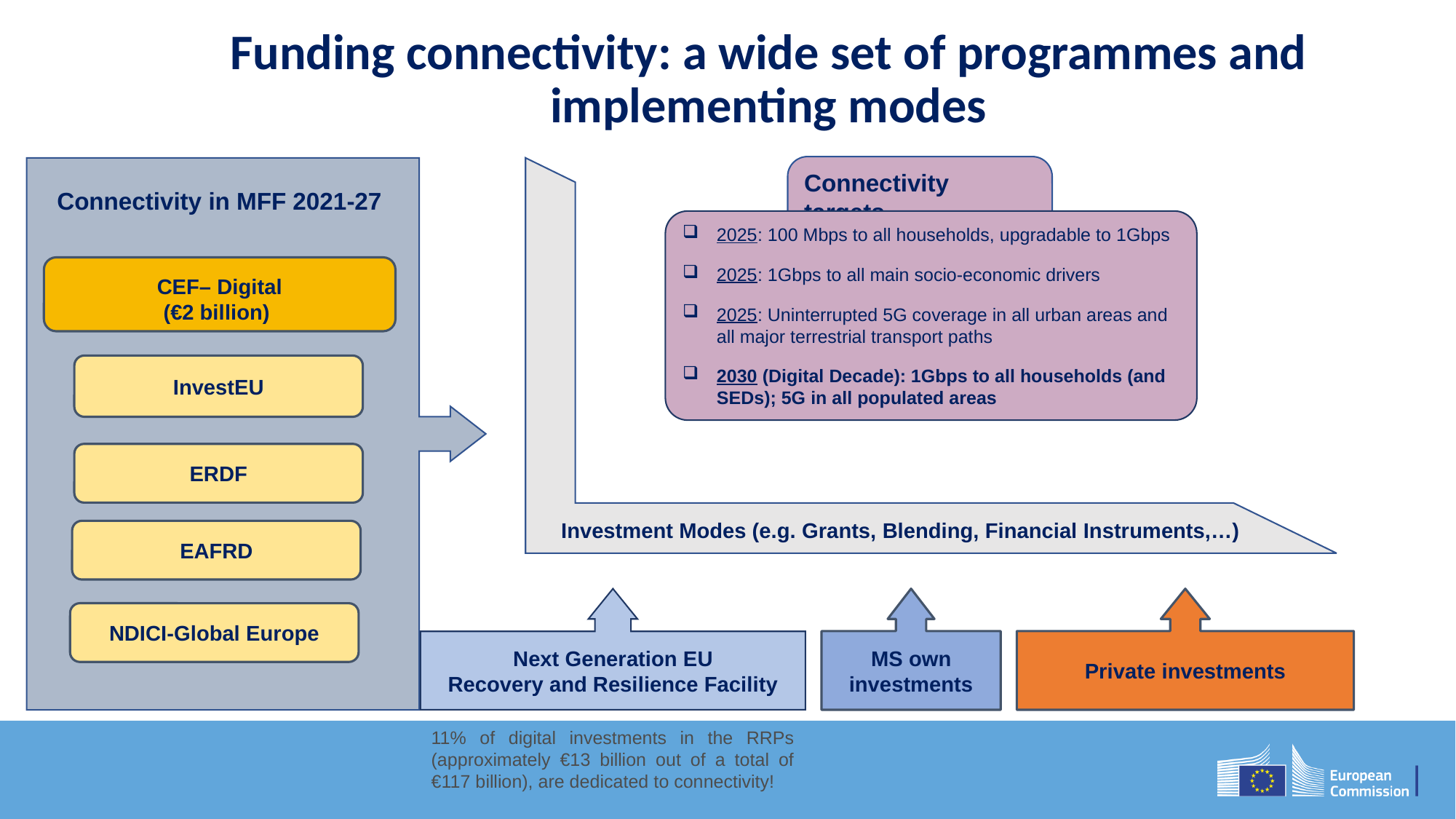

# Funding connectivity: a wide set of programmes and implementing modes
Connectivity targets

2025: 100 Mbps to all households, upgradable to 1Gbps
2025: 1Gbps to all main socio-economic drivers
2025: Uninterrupted 5G coverage in all urban areas and all major terrestrial transport paths
2030 (Digital Decade): 1Gbps to all households (and SEDs); 5G in all populated areas

Connectivity in MFF 2021-27

CEF– Digital
(€2 billion)

InvestEU
ERDF
Investment Modes (e.g. Grants, Blending, Financial Instruments,…)
EAFRD
Next Generation EU
Recovery and Resilience Facility
MS own investments
Private investments
NDICI-Global Europe
11% of digital investments in the RRPs (approximately €13 billion out of a total of €117 billion), are dedicated to connectivity!